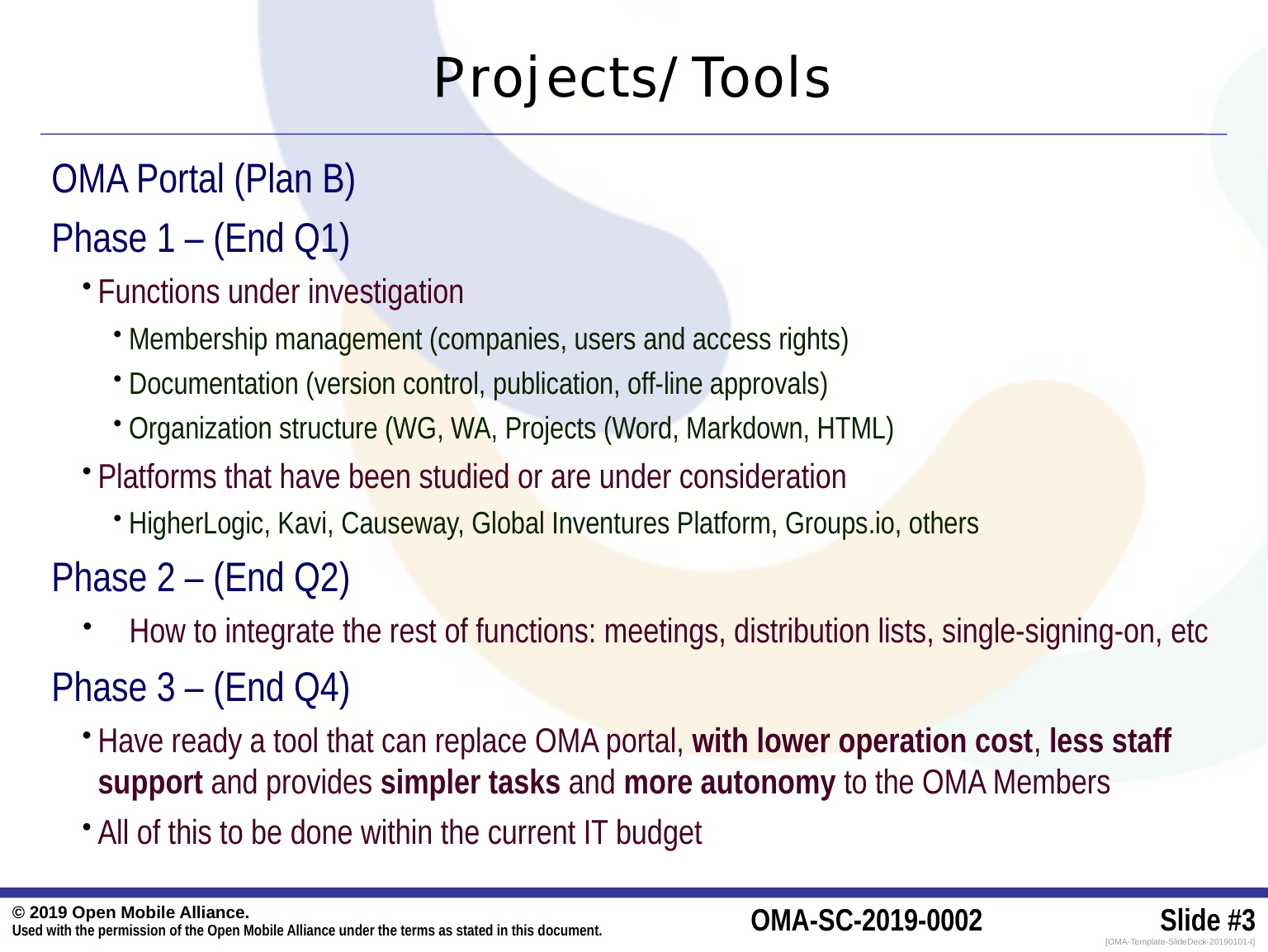

# Projects/Tools
OMA Portal (Plan B)
Phase 1 – (End Q1)
Functions under investigation
Membership management (companies, users and access rights)
Documentation (version control, publication, off-line approvals)
Organization structure (WG, WA, Projects (Word, Markdown, HTML)
Platforms that have been studied or are under consideration
HigherLogic, Kavi, Causeway, Global Inventures Platform, Groups.io, others
Phase 2 – (End Q2)
How to integrate the rest of functions: meetings, distribution lists, single-signing-on, etc
Phase 3 – (End Q4)
Have ready a tool that can replace OMA portal, with lower operation cost, less staff support and provides simpler tasks and more autonomy to the OMA Members
All of this to be done within the current IT budget